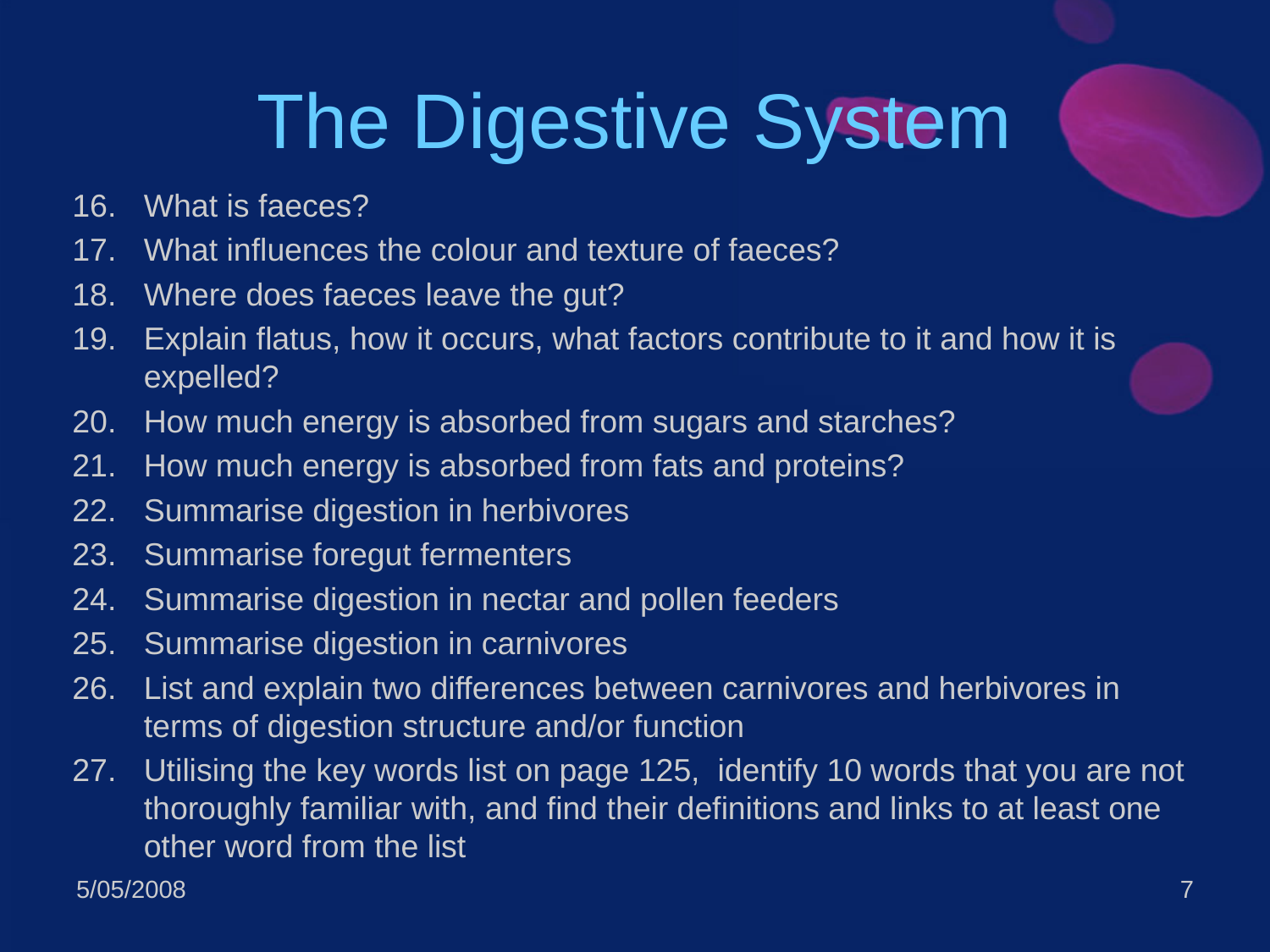

# The Digestive System
What is faeces?
What influences the colour and texture of faeces?
Where does faeces leave the gut?
Explain flatus, how it occurs, what factors contribute to it and how it is expelled?
How much energy is absorbed from sugars and starches?
How much energy is absorbed from fats and proteins?
Summarise digestion in herbivores
Summarise foregut fermenters
Summarise digestion in nectar and pollen feeders
Summarise digestion in carnivores
List and explain two differences between carnivores and herbivores in terms of digestion structure and/or function
Utilising the key words list on page 125,  identify 10 words that you are not thoroughly familiar with, and find their definitions and links to at least one other word from the list
5/05/2008
7